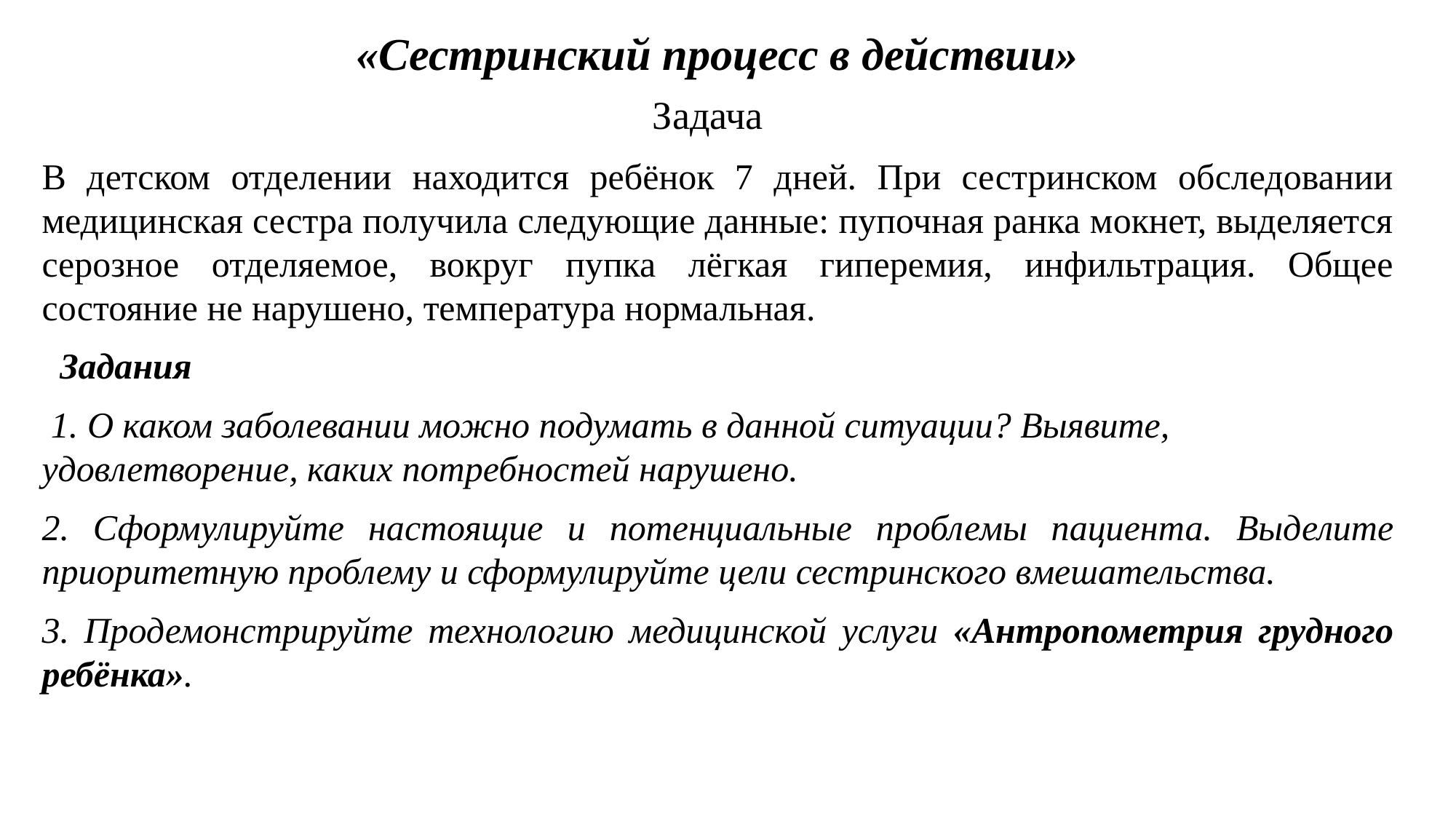

«Сестринский процесс в действии»
Задача
В детском отделении находится ребёнок 7 дней. При сестринском обследовании медицинская сестра получила следующие данные: пупочная ранка мокнет, выделяется серозное отделяемое, вокруг пупка лёгкая гиперемия, инфильтрация. Общее состояние не нарушено, температура нормальная.
  Задания
 1. О каком заболевании можно подумать в данной ситуации? Выявите, удовлетворение, каких потребностей нарушено.
2. Сформулируйте настоящие и потенциальные проблемы пациента. Выделите приоритетную проблему и сформулируйте цели сестринского вмешательства.
3. Продемонстрируйте технологию медицинской услуги «Антропометрия грудного ребёнка».